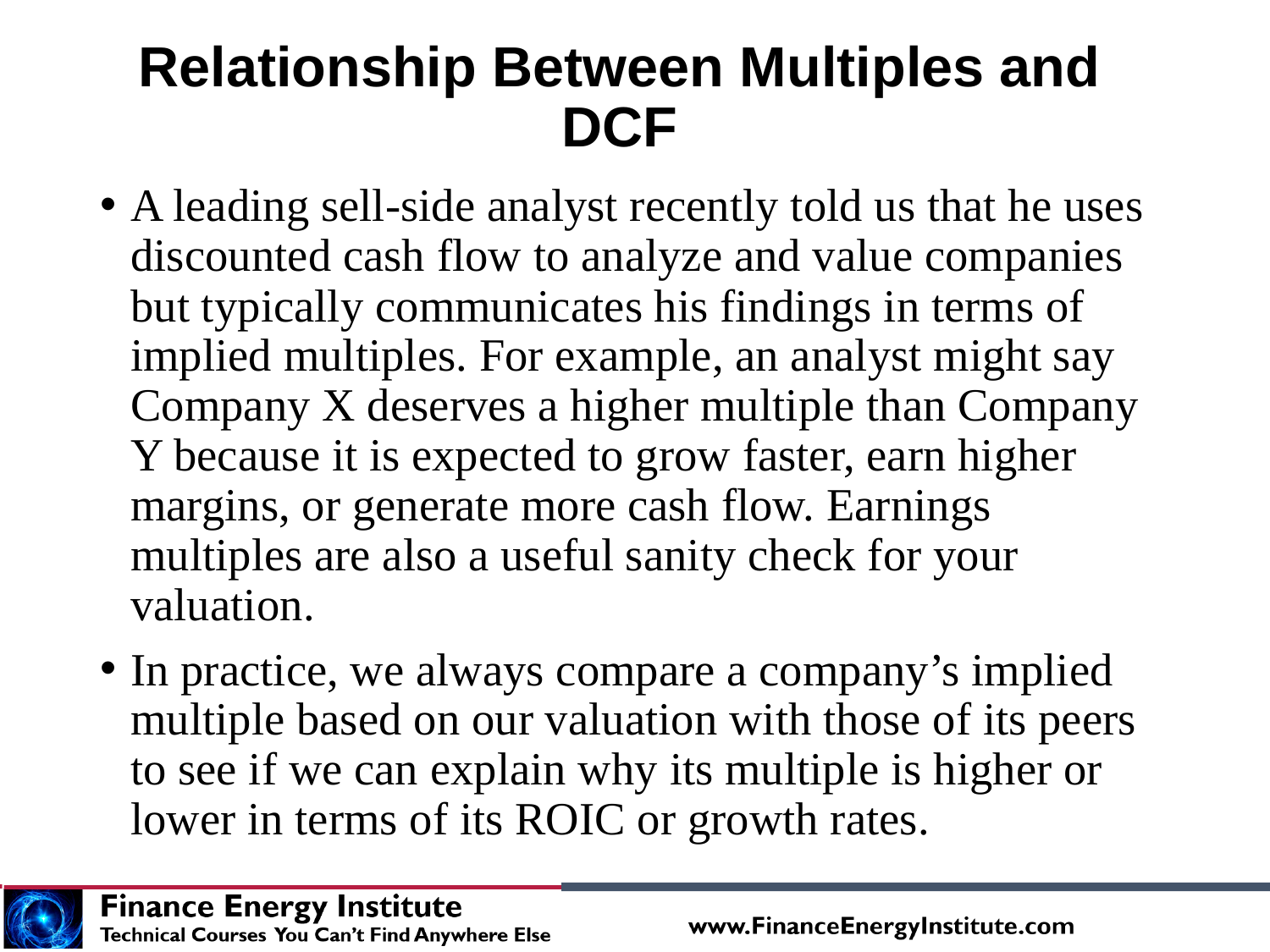

# Relationship Between Multiples and DCF
A leading sell-side analyst recently told us that he uses discounted cash flow to analyze and value companies but typically communicates his findings in terms of implied multiples. For example, an analyst might say Company X deserves a higher multiple than Company Y because it is expected to grow faster, earn higher margins, or generate more cash flow. Earnings multiples are also a useful sanity check for your valuation.
In practice, we always compare a company’s implied multiple based on our valuation with those of its peers to see if we can explain why its multiple is higher or lower in terms of its ROIC or growth rates.